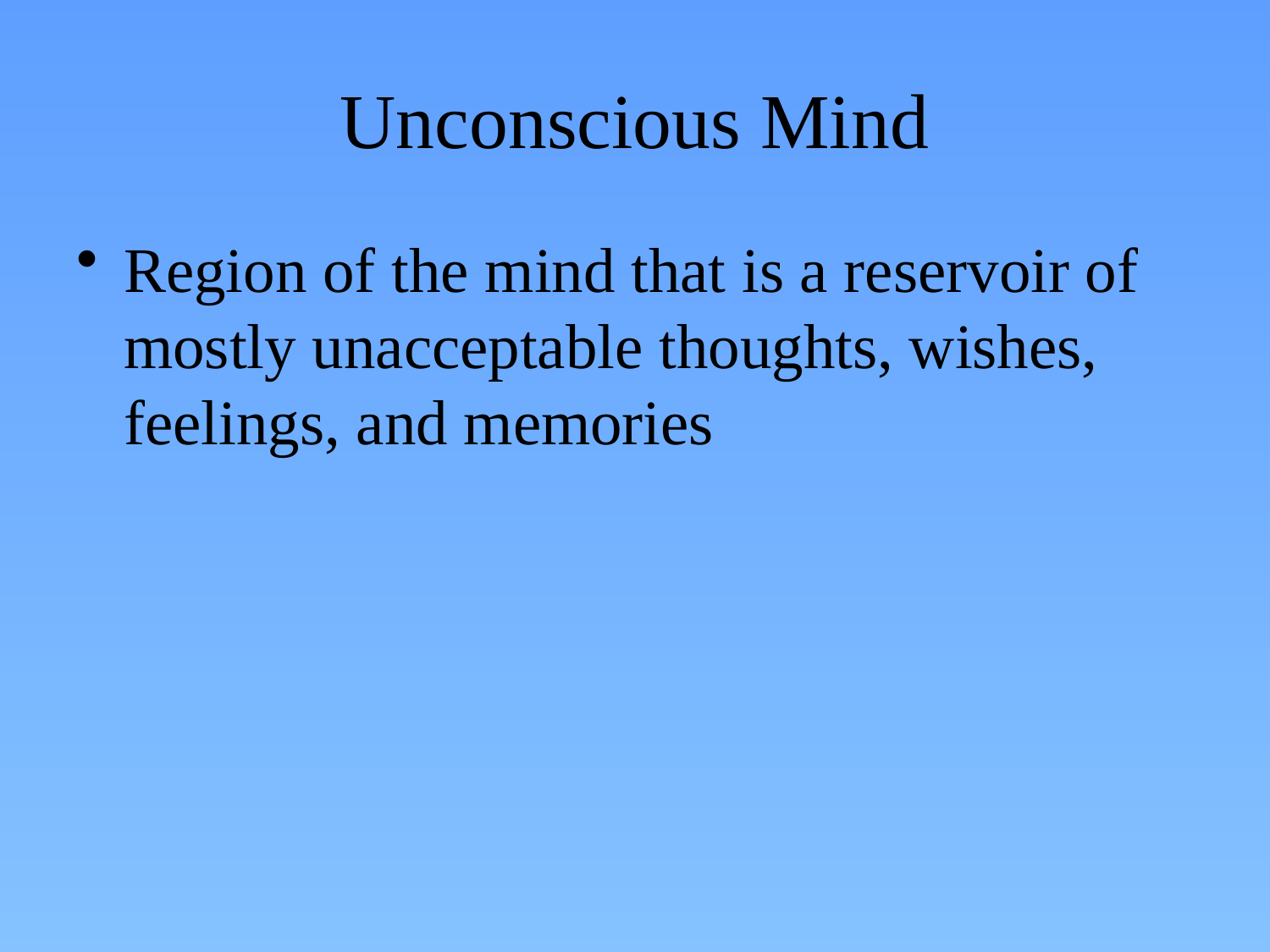

# Unconscious Mind
Region of the mind that is a reservoir of mostly unacceptable thoughts, wishes, feelings, and memories